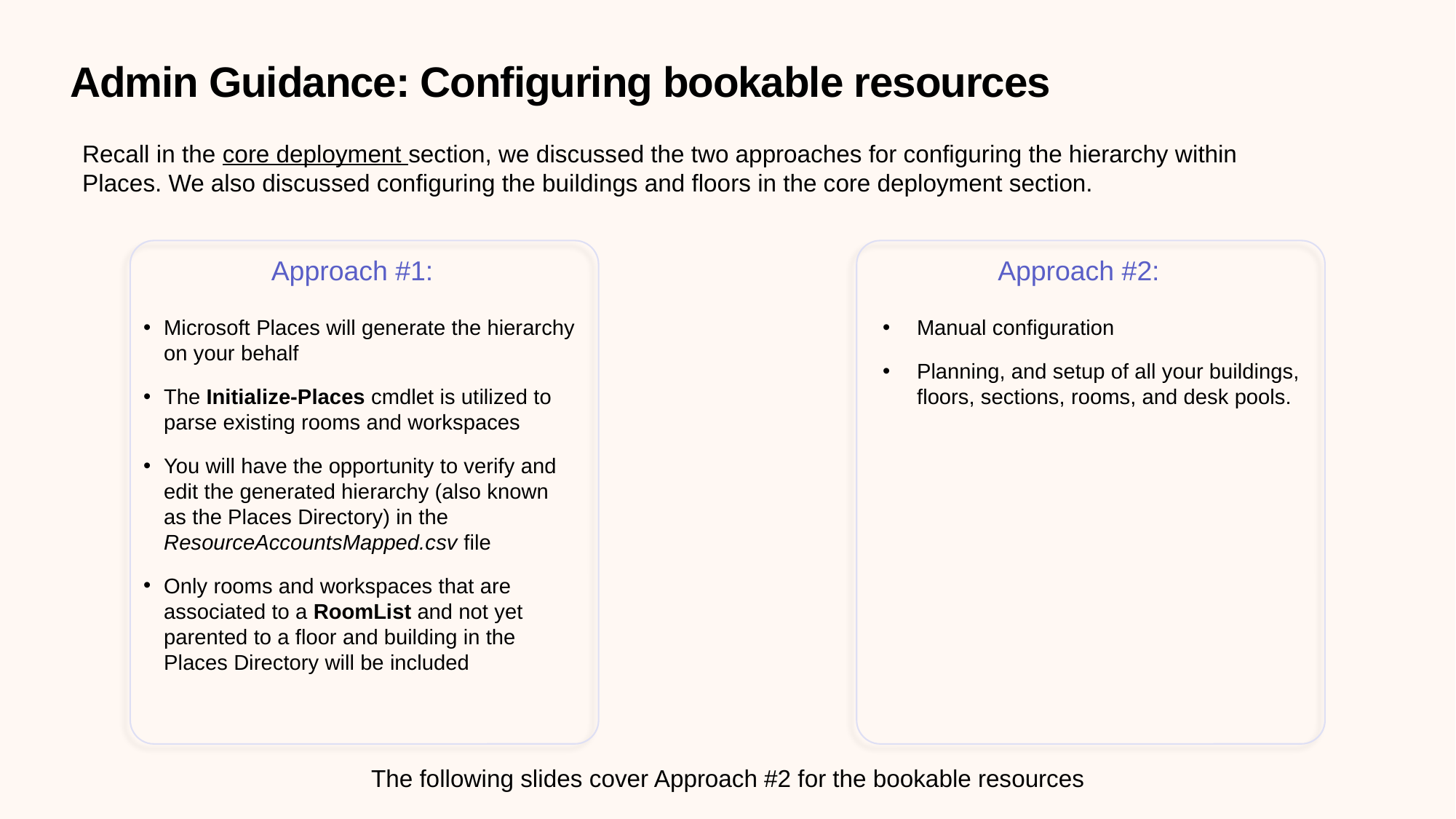

# Admin Guidance: Configuring bookable resources
Recall in the core deployment section, we discussed the two approaches for configuring the hierarchy within Places. We also discussed configuring the buildings and floors in the core deployment section.

Approach #1:
Approach #2:
Microsoft Places will generate the hierarchy on your behalf
The Initialize-Places cmdlet is utilized to parse existing rooms and workspaces
You will have the opportunity to verify and edit the generated hierarchy (also known as the Places Directory) in the ResourceAccountsMapped.csv file
Only rooms and workspaces that are associated to a RoomList and not yet parented to a floor and building in the Places Directory will be included
Manual configuration
Planning, and setup of all your buildings, floors, sections, rooms, and desk pools.
The following slides cover Approach #2 for the bookable resources